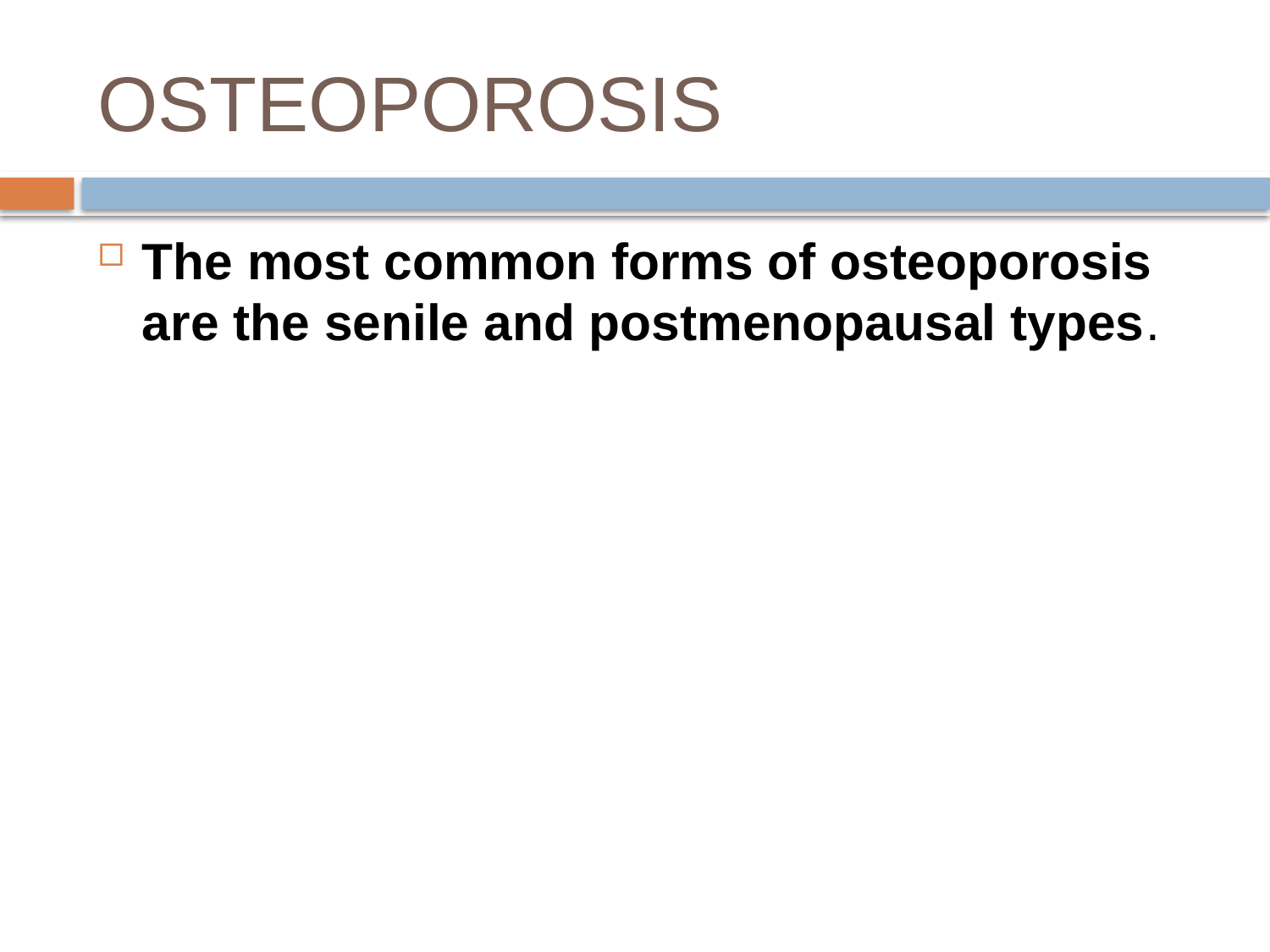

# OSTEOPOROSIS
The most common forms of osteoporosis are the senile and postmenopausal types.